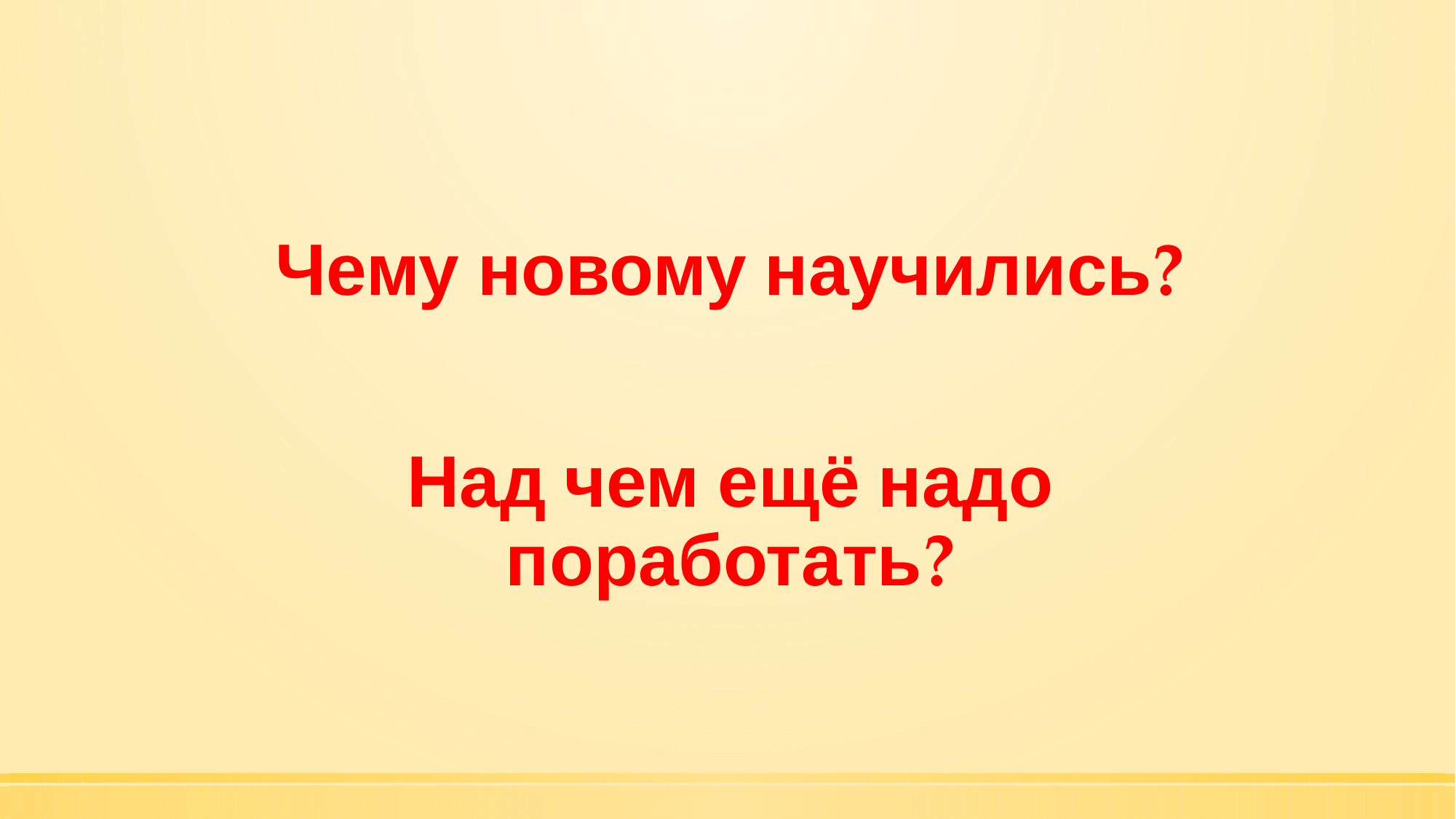

#
Чему новому научились?

Над чем ещё надо поработать?